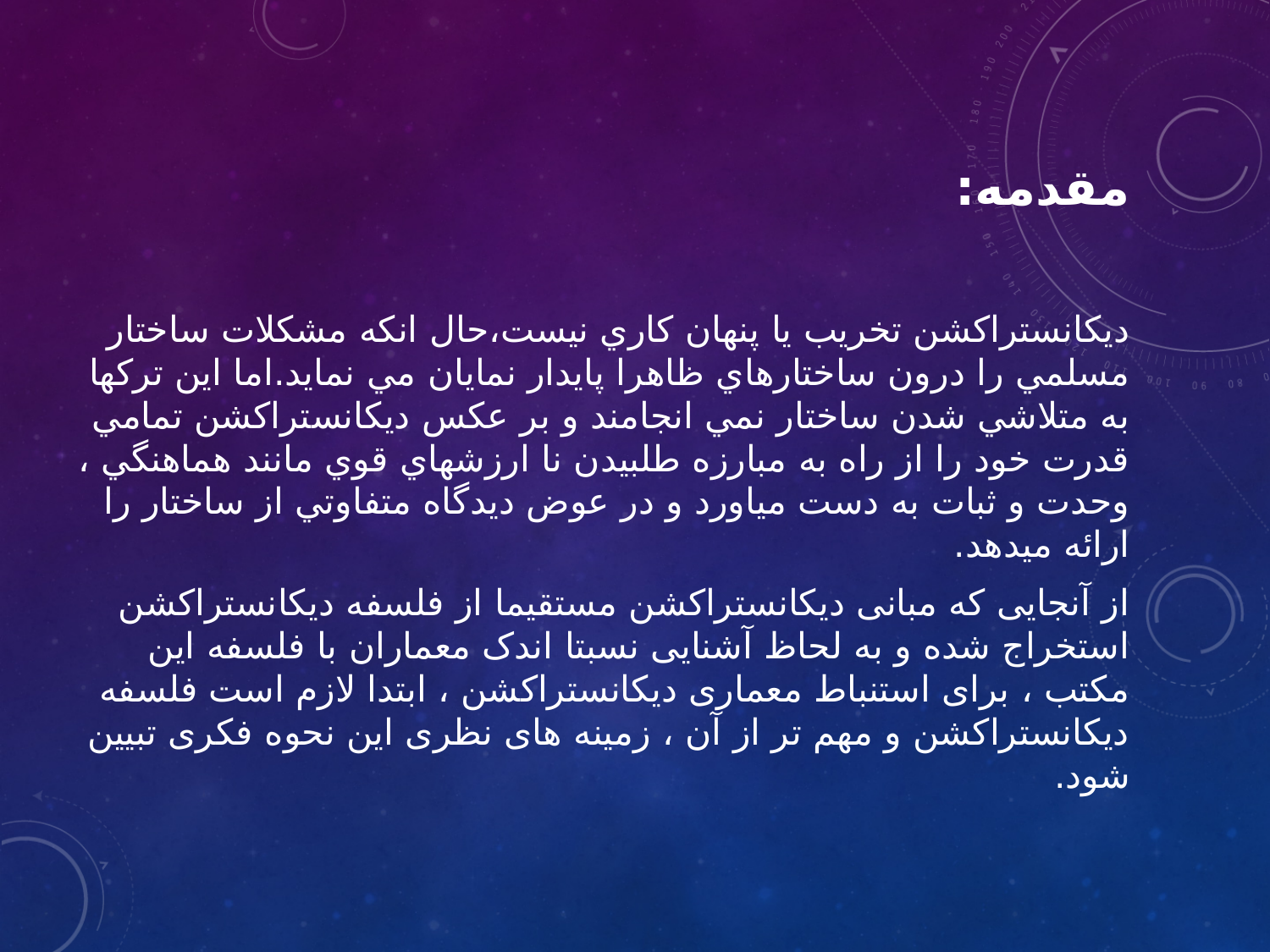

# مقدمه:
ديكانستراكشن تخريب يا پنهان كاري نيست،‌حال انكه مشكلات ساختار مسلمي را درون ساختارهاي ظاهرا پايدار نمايان مي نمايد.اما اين تركها به متلاشي شدن ساختار نمي انجامند و بر عكس ديكانستراكشن تمامي قدرت خود را از راه به مبارزه طلبيدن نا ارزشهاي قوي مانند هماهنگي ، وحدت و ثبات به دست مياورد و در عوض ديدگاه متفاوتي از ساختار را ارائه ميدهد.
از آنجایی که مبانی دیکانستراکشن مستقیما از فلسفه دیکانستراکشن استخراج شده و به لحاظ آشنایی نسبتا اندک معماران با فلسفه این مکتب ، برای استنباط معماری دیکانستراکشن ، ابتدا لازم است فلسفه دیکانستراکشن و مهم تر از آن ، زمینه های نظری این نحوه فکری تبیین شود.